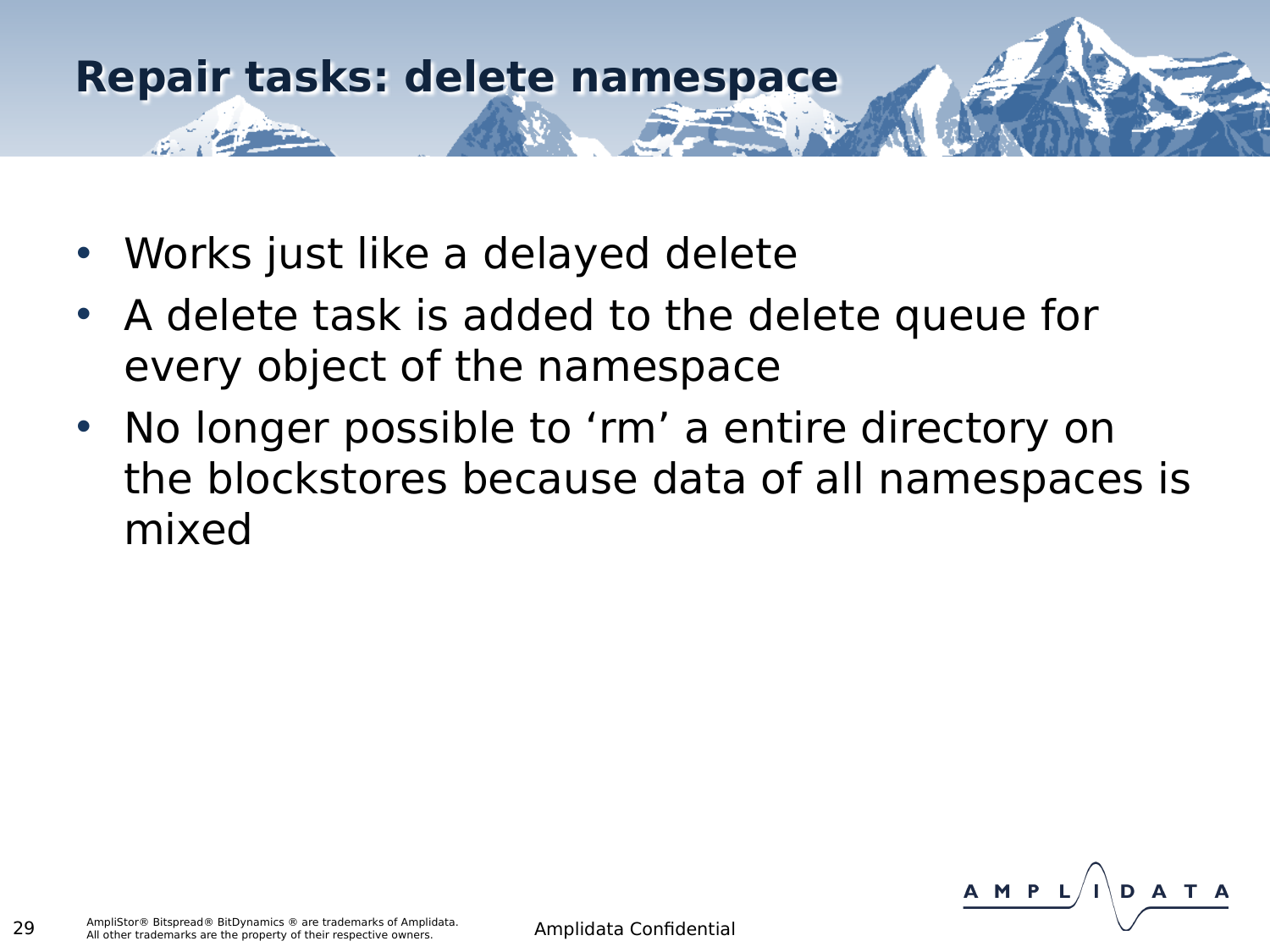

# Repair tasks: delete namespace
Works just like a delayed delete
A delete task is added to the delete queue for every object of the namespace
No longer possible to ‘rm’ a entire directory on the blockstores because data of all namespaces is mixed
29
Amplidata Confidential